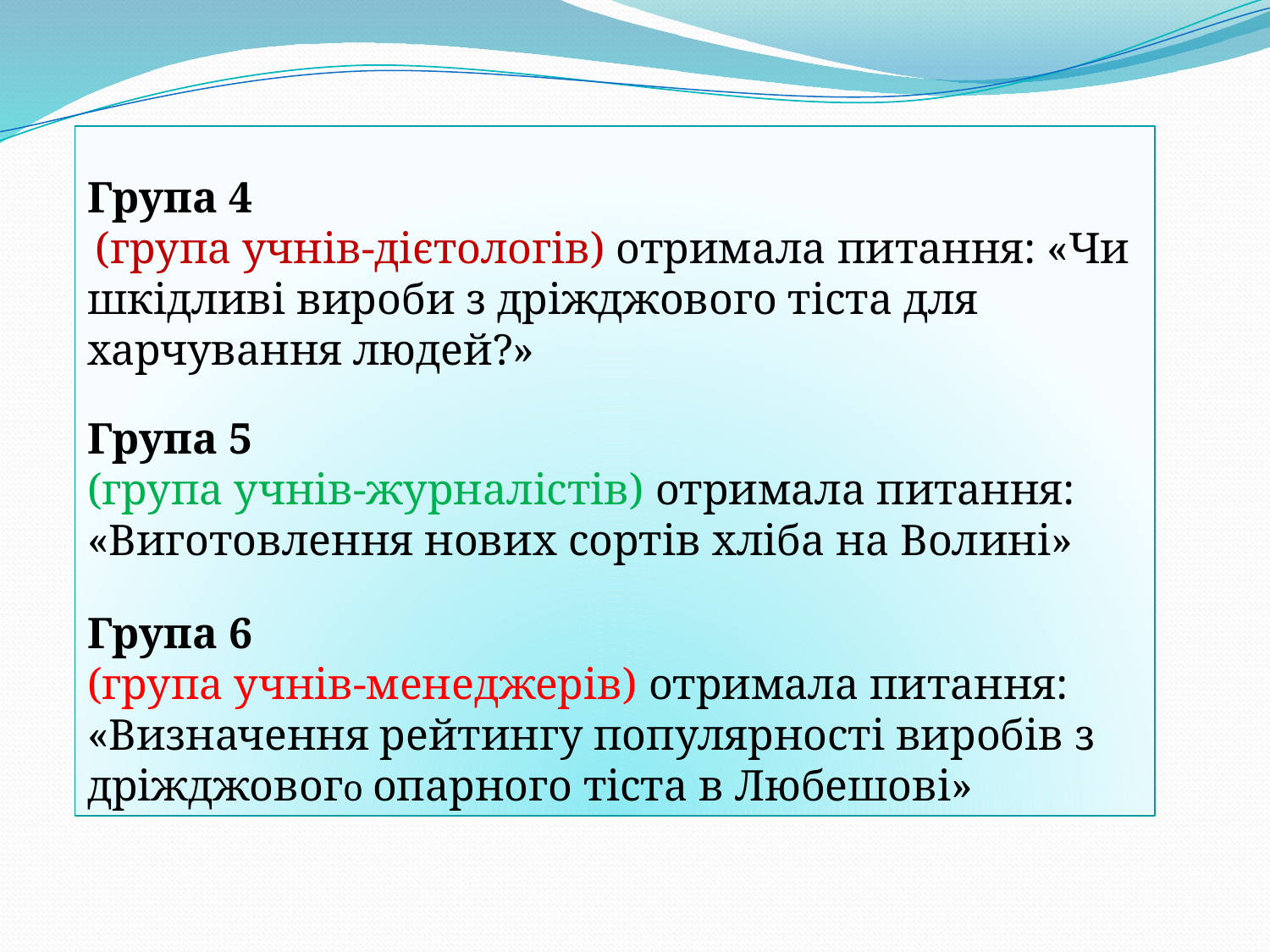

Група 4
 (група учнів-дієтологів) отримала питання: «Чи шкідливі вироби з дріжджового тіста для харчування людей?»

Група 5
(група учнів-журналістів) отримала питання: «Виготовлення нових сортів хліба на Волині»

Група 6
(група учнів-менеджерів) отримала питання: «Визначення рейтингу популярності виробів з дріжджового опарного тіста в Любешові»